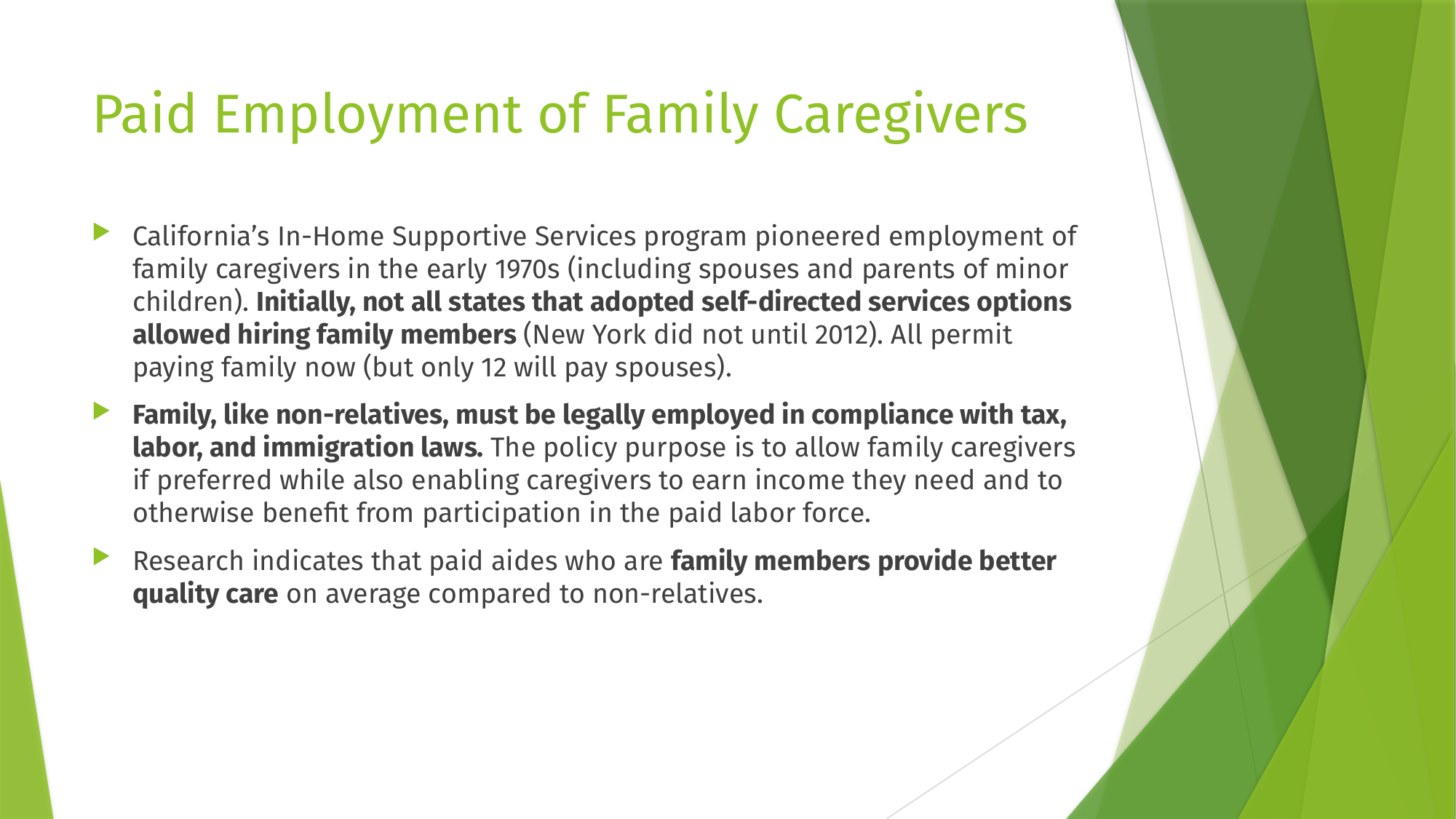

# Paid Employment of Family Caregivers
California’s In-Home Supportive Services program pioneered employment of family caregivers in the early 1970s (including spouses and parents of minor children). Initially, not all states that adopted self-directed services options allowed hiring family members (New York did not until 2012). All permit paying family now (but only 12 will pay spouses).
Family, like non-relatives, must be legally employed in compliance with tax, labor, and immigration laws. The policy purpose is to allow family caregivers if preferred while also enabling caregivers to earn income they need and to otherwise benefit from participation in the paid labor force.
Research indicates that paid aides who are family members provide better quality care on average compared to non-relatives.